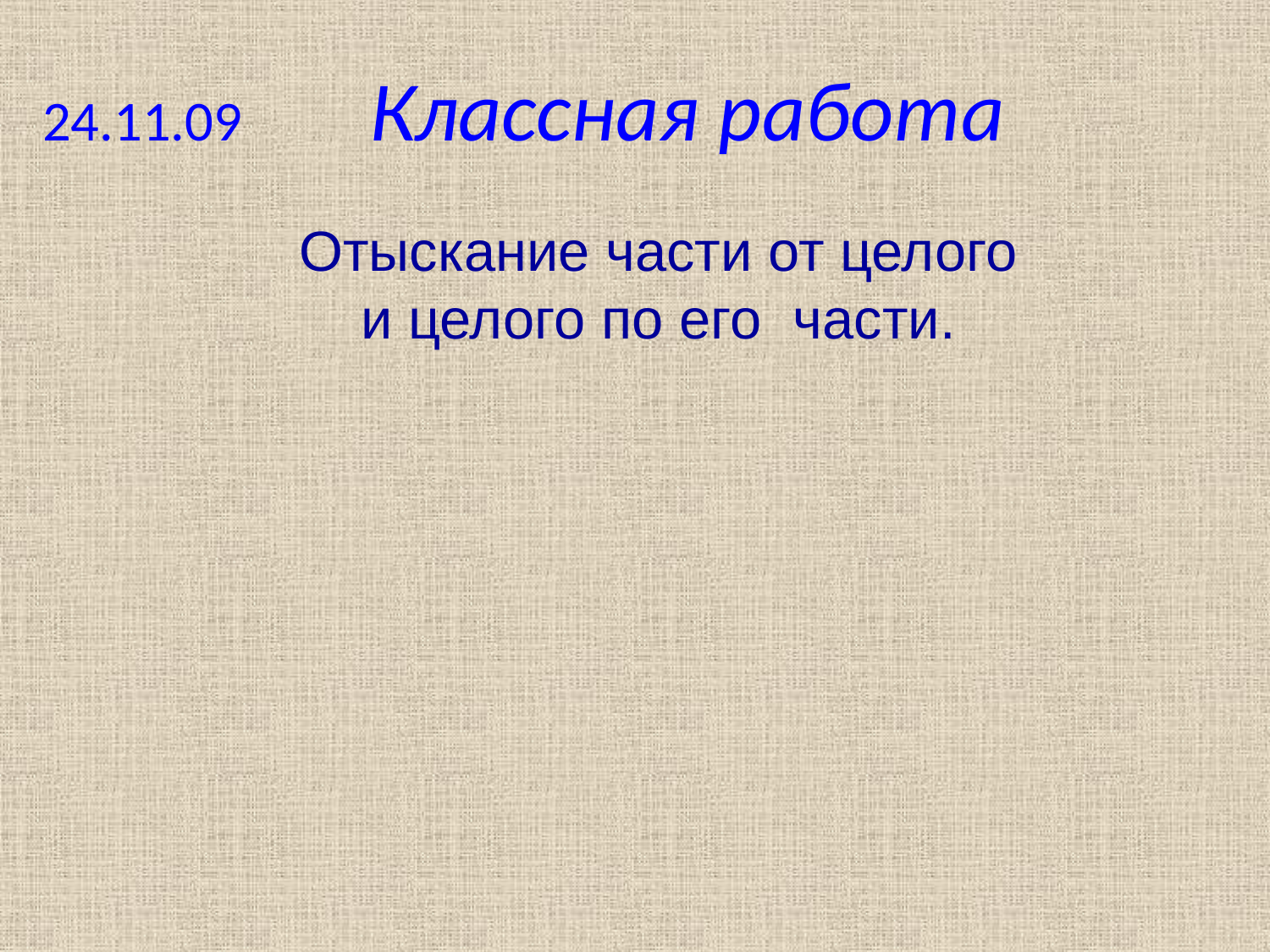

24.11.09          Классная работа
# Отыскание части от целого и целого по его  части.